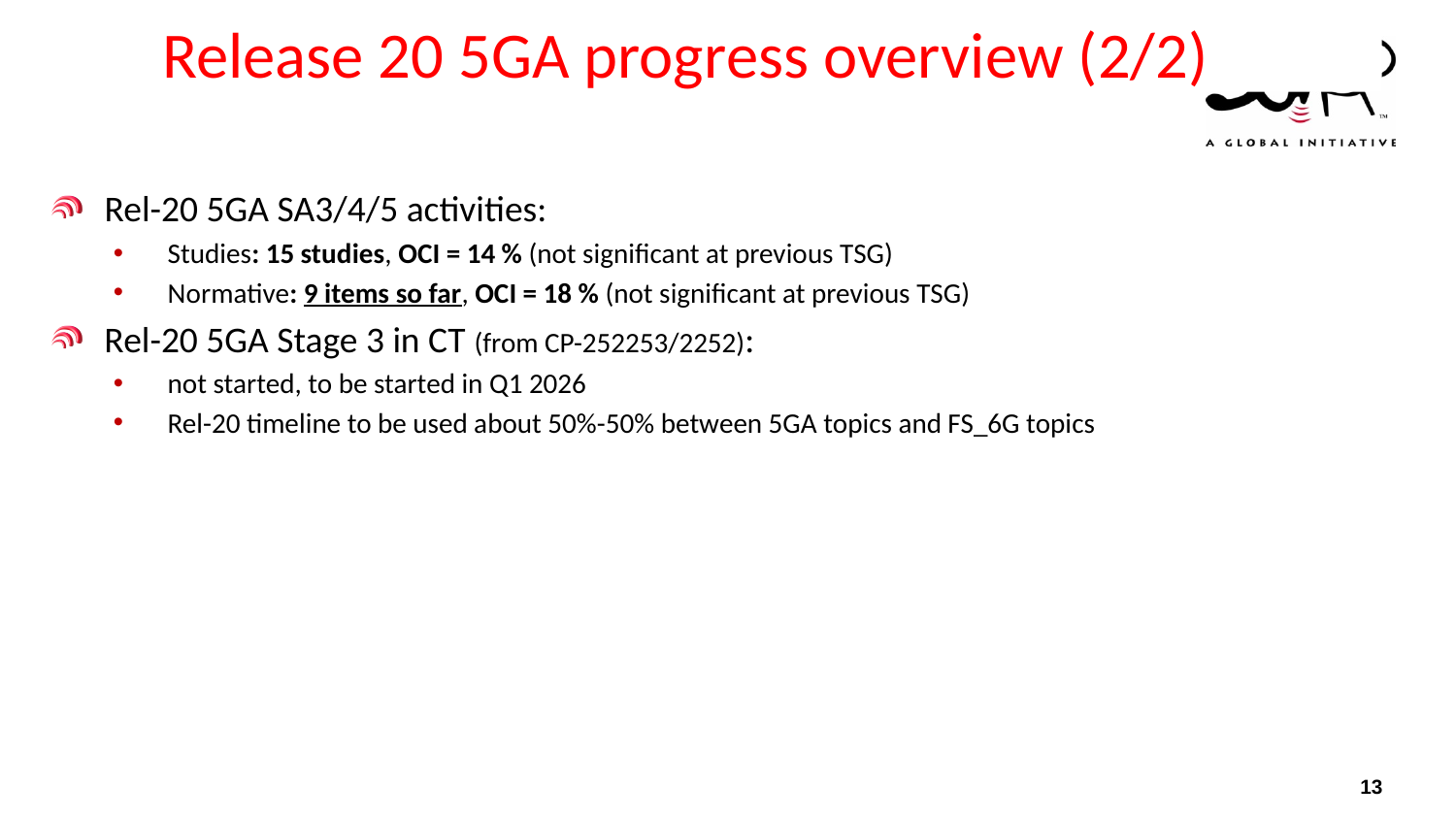

# Release 20 5GA progress overview (2/2)
Rel-20 5GA SA3/4/5 activities:
Studies: 15 studies, OCI = 14 % (not significant at previous TSG)
Normative: 9 items so far, OCI = 18 % (not significant at previous TSG)
Rel-20 5GA Stage 3 in CT (from CP-252253/2252):
not started, to be started in Q1 2026
Rel-20 timeline to be used about 50%-50% between 5GA topics and FS_6G topics